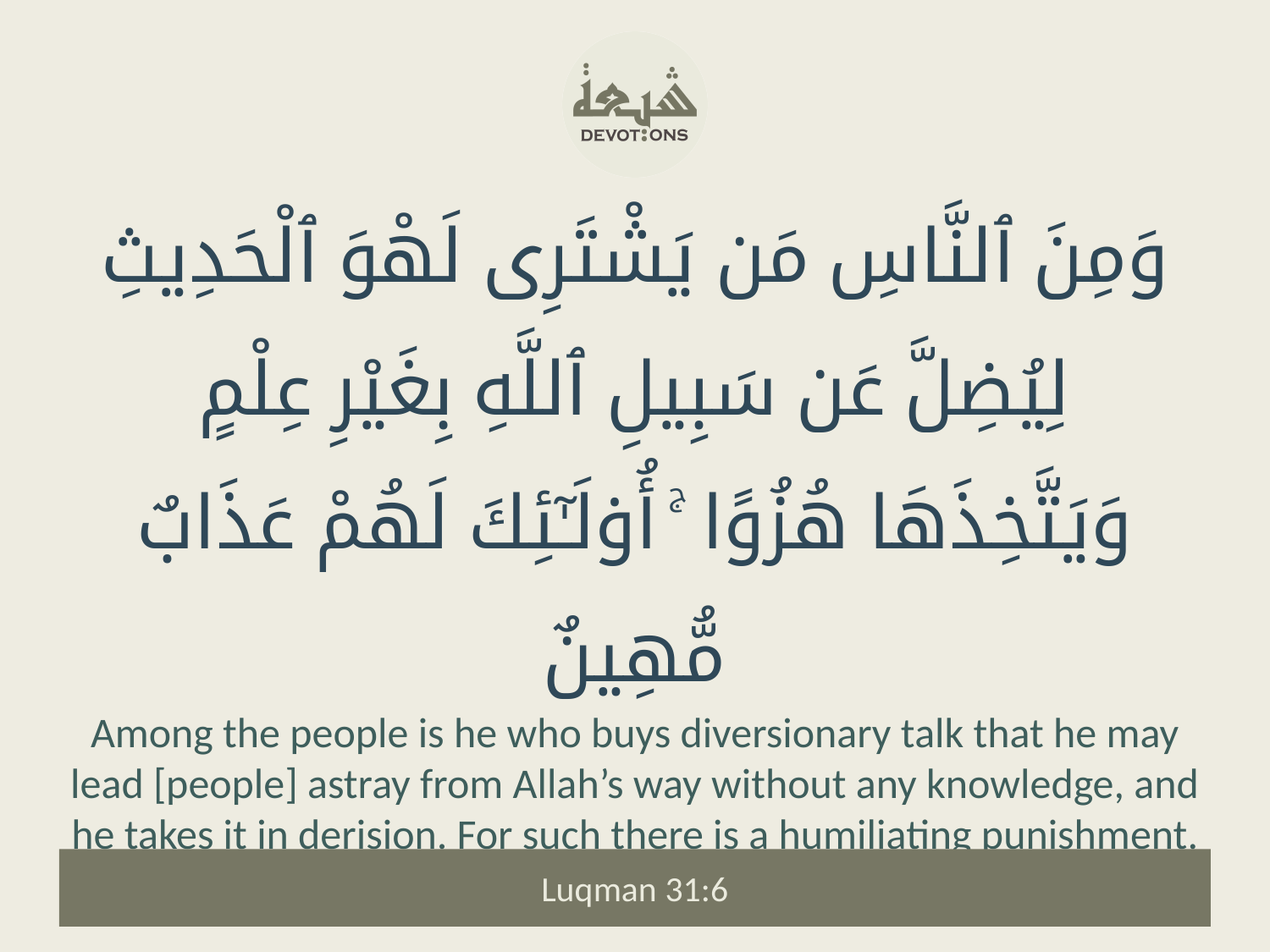

وَمِنَ ٱلنَّاسِ مَن يَشْتَرِى لَهْوَ ٱلْحَدِيثِ لِيُضِلَّ عَن سَبِيلِ ٱللَّهِ بِغَيْرِ عِلْمٍ وَيَتَّخِذَهَا هُزُوًا ۚ أُو۟لَـٰٓئِكَ لَهُمْ عَذَابٌ مُّهِينٌ
Among the people is he who buys diversionary talk that he may lead [people] astray from Allah’s way without any knowledge, and he takes it in derision. For such there is a humiliating punishment.
Luqman 31:6